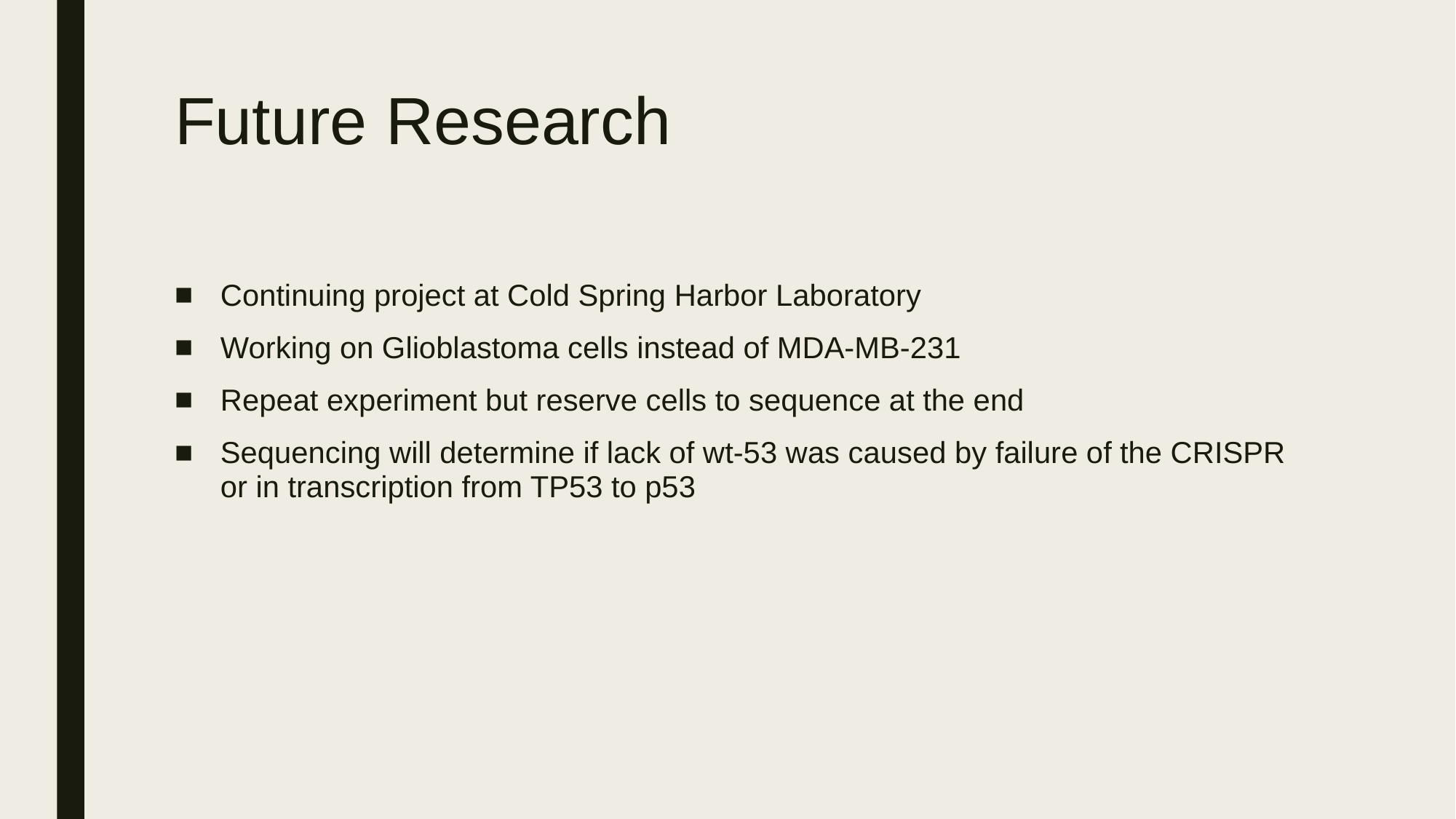

# Future Research
Continuing project at Cold Spring Harbor Laboratory
Working on Glioblastoma cells instead of MDA-MB-231
Repeat experiment but reserve cells to sequence at the end
Sequencing will determine if lack of wt-53 was caused by failure of the CRISPR or in transcription from TP53 to p53